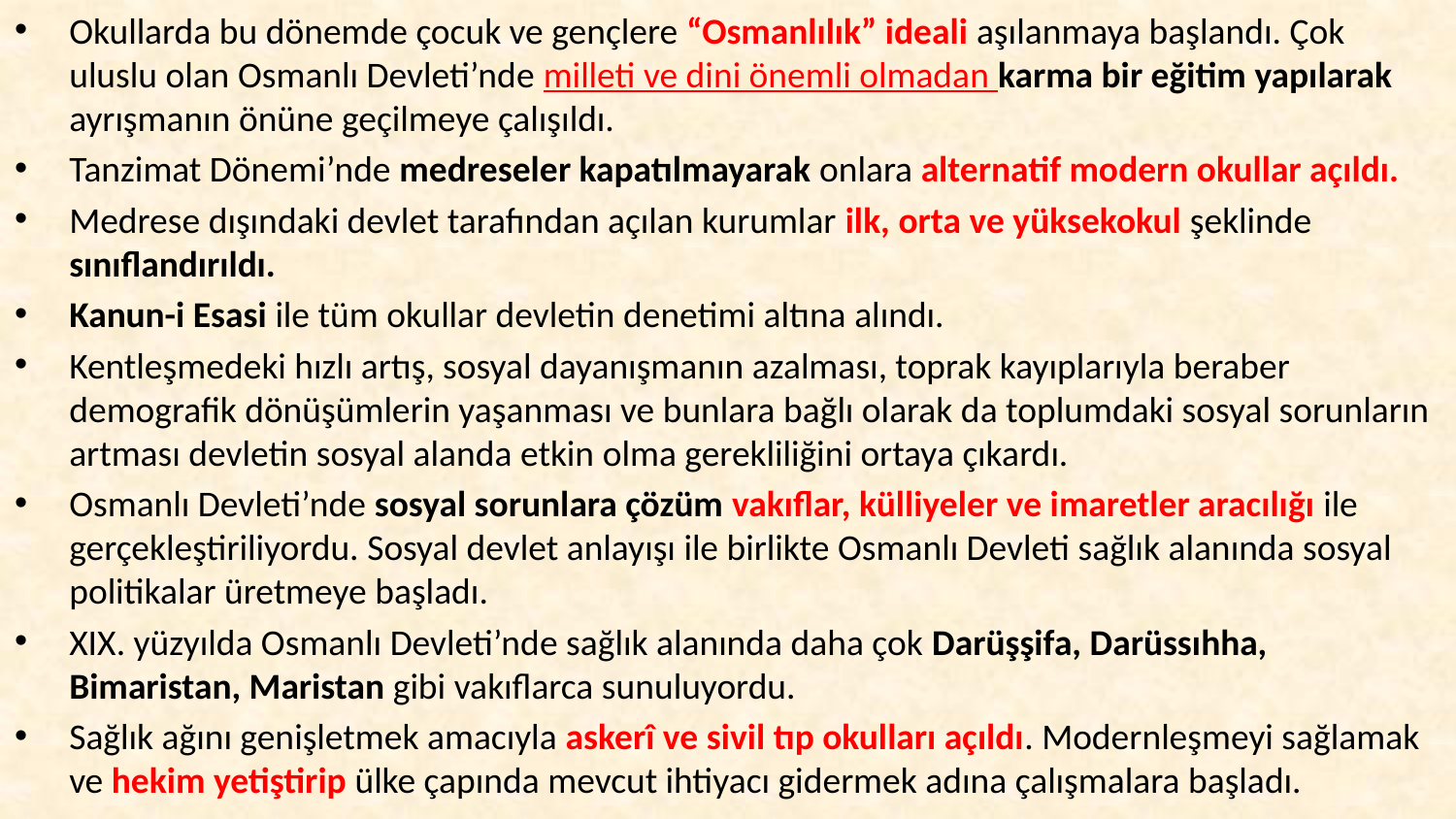

Okullarda bu dönemde çocuk ve gençlere “Osmanlılık” ideali aşılanmaya başlandı. Çok uluslu olan Osmanlı Devleti’nde milleti ve dini önemli olmadan karma bir eğitim yapılarak ayrışmanın önüne geçilmeye çalışıldı.
Tanzimat Dönemi’nde medreseler kapatılmayarak onlara alternatif modern okullar açıldı.
Medrese dışındaki devlet tarafından açılan kurumlar ilk, orta ve yüksekokul şeklinde sınıflandırıldı.
Kanun-i Esasi ile tüm okullar devletin denetimi altına alındı.
Kentleşmedeki hızlı artış, sosyal dayanışmanın azalması, toprak kayıplarıyla beraber demografik dönüşümlerin yaşanması ve bunlara bağlı olarak da toplumdaki sosyal sorunların artması devletin sosyal alanda etkin olma gerekliliğini ortaya çıkardı.
Osmanlı Devleti’nde sosyal sorunlara çözüm vakıflar, külliyeler ve imaretler aracılığı ile gerçekleştiriliyordu. Sosyal devlet anlayışı ile birlikte Osmanlı Devleti sağlık alanında sosyal politikalar üretmeye başladı.
XIX. yüzyılda Osmanlı Devleti’nde sağlık alanında daha çok Darüşşifa, Darüssıhha, Bimaristan, Maristan gibi vakıflarca sunuluyordu.
Sağlık ağını genişletmek amacıyla askerî ve sivil tıp okulları açıldı. Modernleşmeyi sağlamak ve hekim yetiştirip ülke çapında mevcut ihtiyacı gidermek adına çalışmalara başladı.